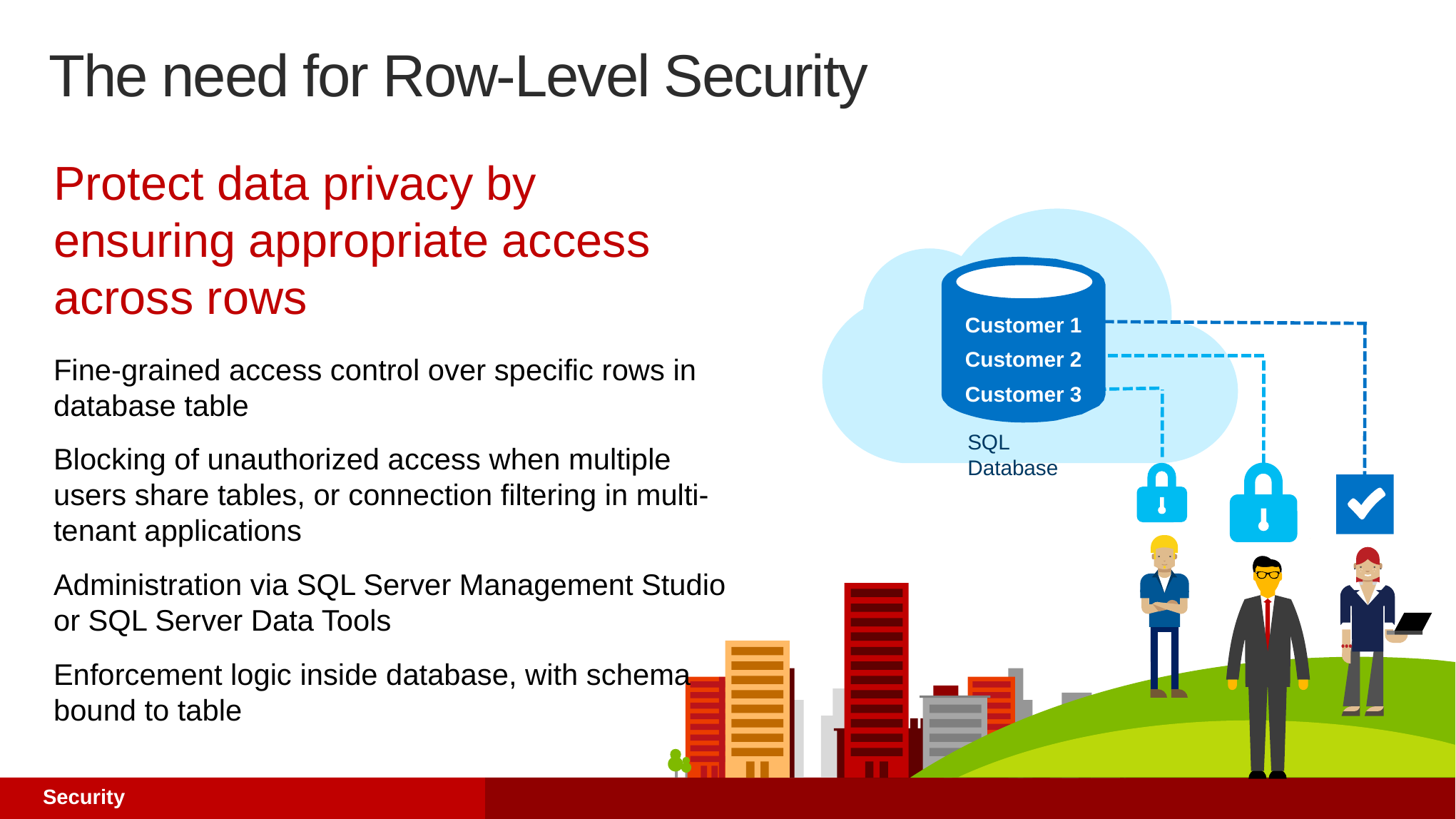

# The need for Row-Level Security
Protect data privacy by ensuring appropriate access across rows
Fine-grained access control over specific rows in database table
Blocking of unauthorized access when multiple users share tables, or connection filtering in multi-tenant applications
Administration via SQL Server Management Studio or SQL Server Data Tools
Enforcement logic inside database, with schema bound to table

Customer 1
Customer 2
Customer 3

SQL Database

Security